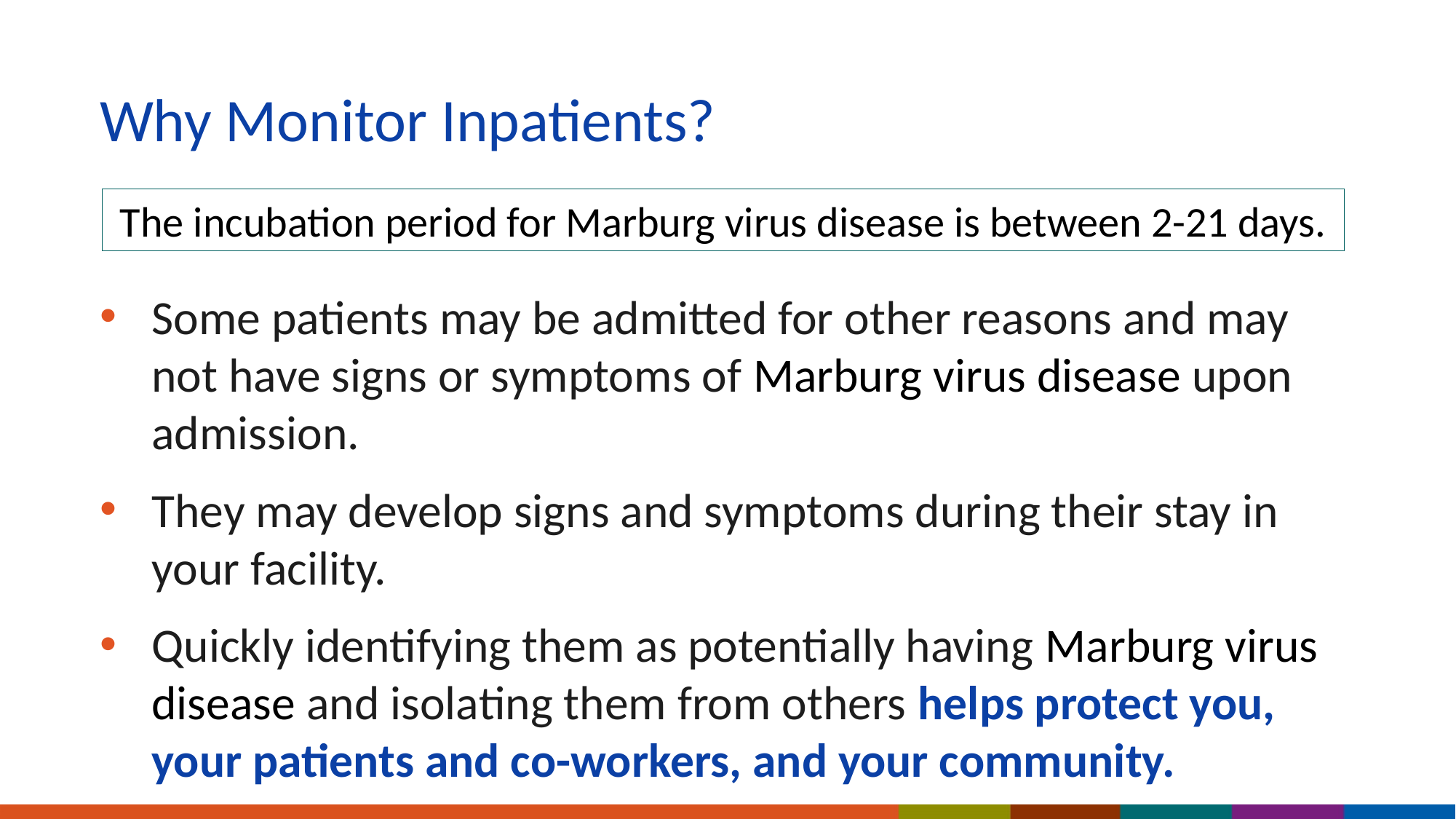

# Why Monitor Inpatients?
The incubation period for Marburg virus disease is between 2-21 days.
Some patients may be admitted for other reasons and may not have signs or symptoms of Marburg virus disease upon admission.
They may develop signs and symptoms during their stay in your facility.
Quickly identifying them as potentially having Marburg virus disease and isolating them from others helps protect you, your patients and co-workers, and your community.